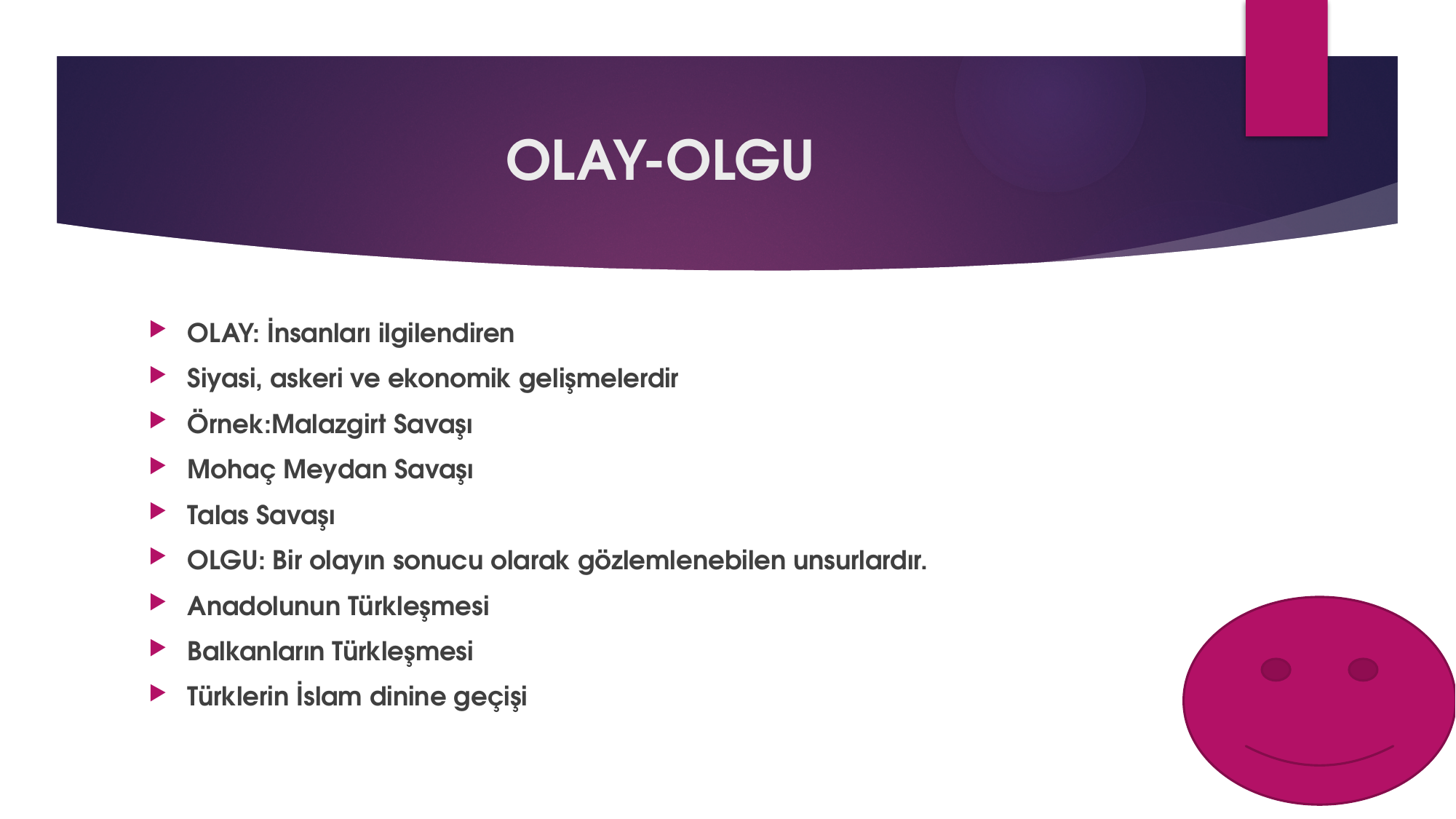

# OLAY-OLGU
OLAY: İnsanları ilgilendiren
Siyasi, askeri ve ekonomik gelişmelerdir
Örnek:Malazgirt Savaşı
Mohaç Meydan Savaşı
Talas Savaşı
OLGU: Bir olayın sonucu olarak gözlemlenebilen unsurlardır.
Anadolunun Türkleşmesi
Balkanların Türkleşmesi
Türklerin İslam dinine geçişi